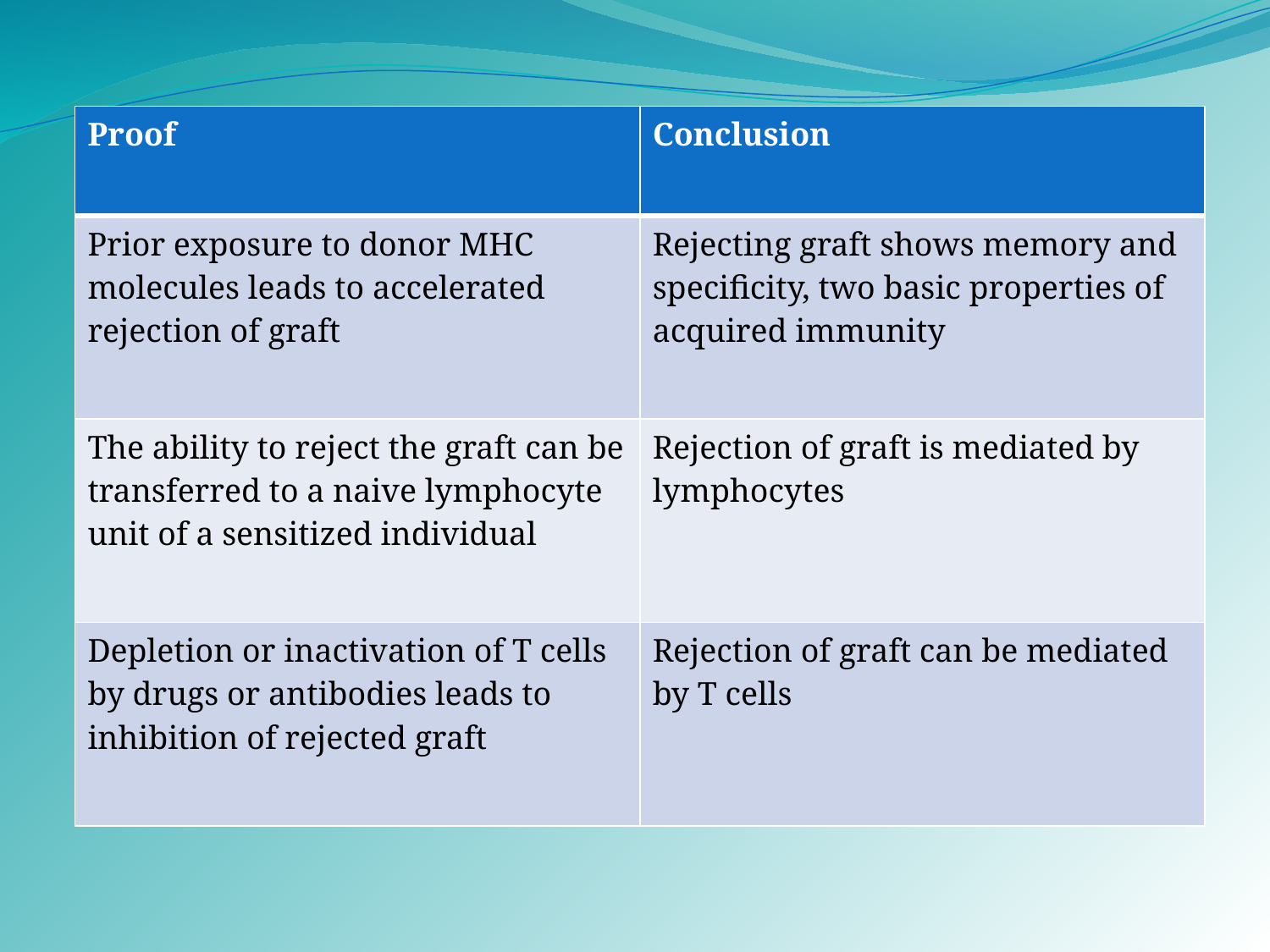

| Proof | Conclusion |
| --- | --- |
| Prior exposure to donor MHC molecules leads to accelerated rejection of graft | Rejecting graft shows memory and specificity, two basic properties of acquired immunity |
| The ability to reject the graft can be transferred to a naive lymphocyte unit of a sensitized individual | Rejection of graft is mediated by lymphocytes |
| Depletion or inactivation of T cells by drugs or antibodies leads to inhibition of rejected graft | Rejection of graft can be mediated by T cells |